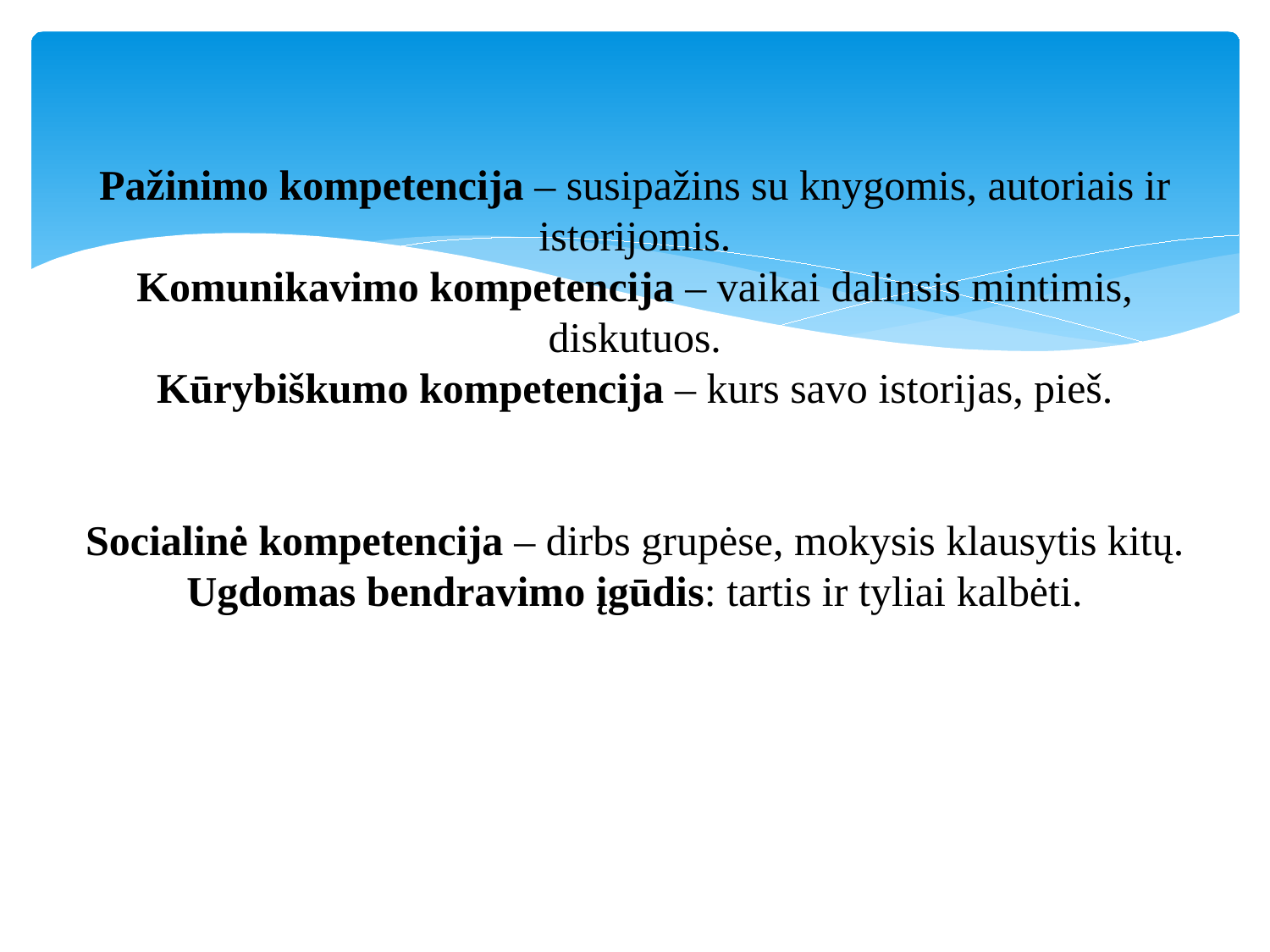

# Pažinimo kompetencija – susipažins su knygomis, autoriais ir istorijomis. Komunikavimo kompetencija – vaikai dalinsis mintimis, diskutuos. Kūrybiškumo kompetencija – kurs savo istorijas, pieš. Socialinė kompetencija – dirbs grupėse, mokysis klausytis kitų. Ugdomas bendravimo įgūdis: tartis ir tyliai kalbėti.